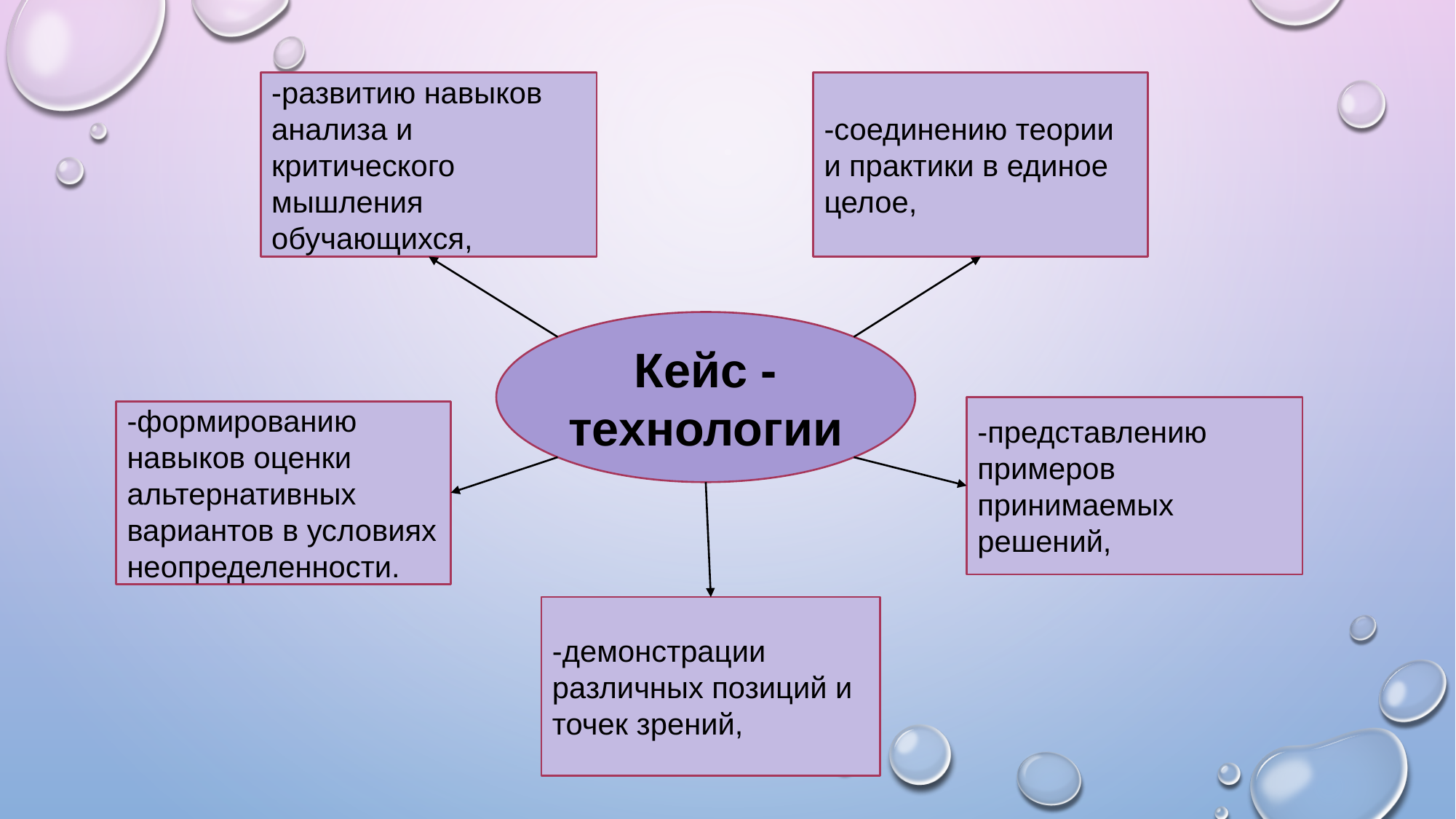

-развитию навыков анализа и критического мышления обучающихся,
-соединению теории и практики в единое целое,
Кейс - технологии
-представлению примеров принимаемых решений,
-формированию навыков оценки альтернативных вариантов в условиях неопределенности.
-демонстрации различных позиций и точек зрений,